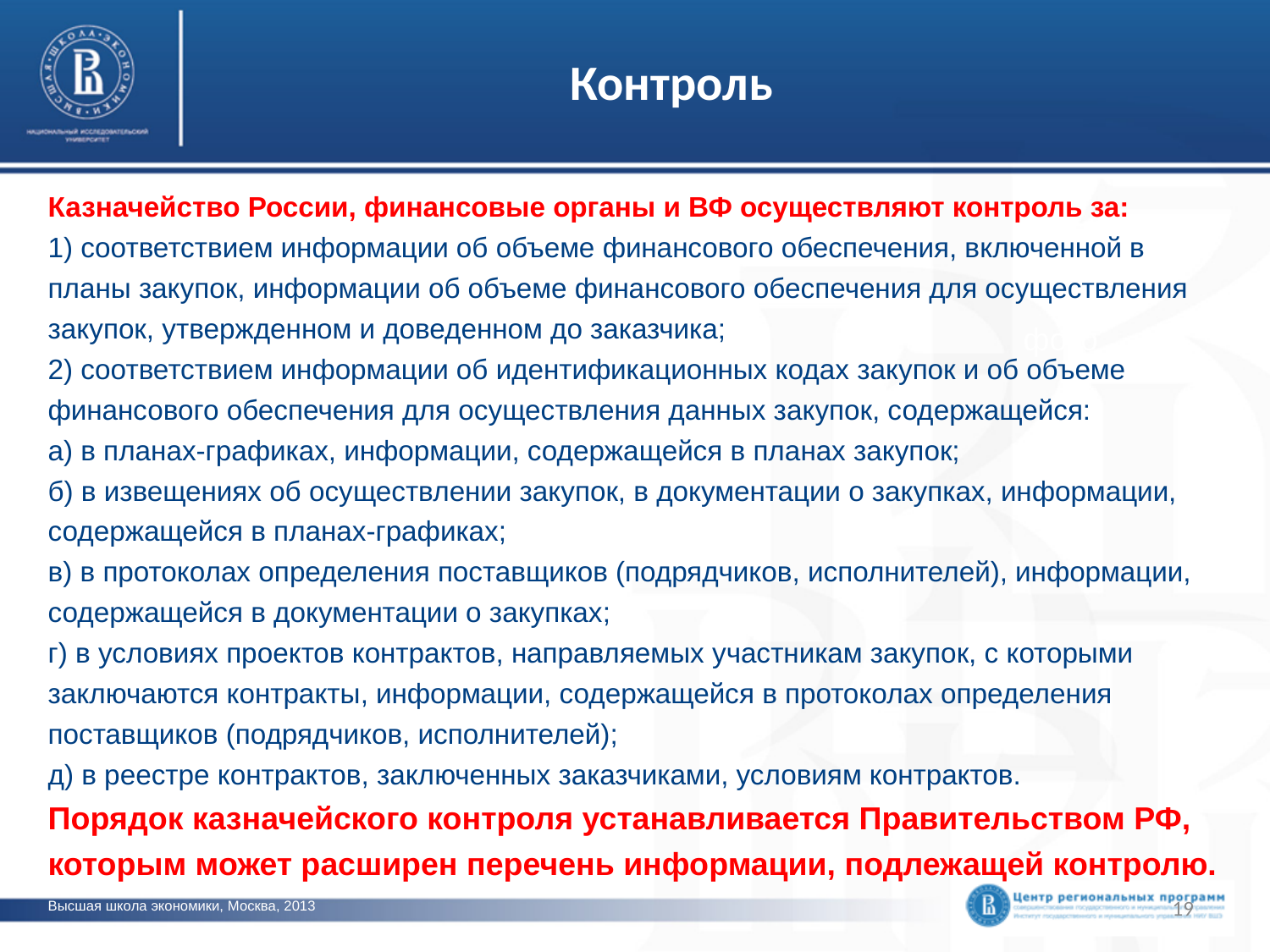

# Контроль

Казначейство России, финансовые органы и ВФ осуществляют контроль за:
1) соответствием информации об объеме финансового обеспечения, включенной в планы закупок, информации об объеме финансового обеспечения для осуществления закупок, утвержденном и доведенном до заказчика;
2) соответствием информации об идентификационных кодах закупок и об объеме финансового обеспечения для осуществления данных закупок, содержащейся:
а) в планах-графиках, информации, содержащейся в планах закупок;
б) в извещениях об осуществлении закупок, в документации о закупках, информации, содержащейся в планах-графиках;
в) в протоколах определения поставщиков (подрядчиков, исполнителей), информации, содержащейся в документации о закупках;
г) в условиях проектов контрактов, направляемых участникам закупок, с которыми заключаются контракты, информации, содержащейся в протоколах определения поставщиков (подрядчиков, исполнителей);
д) в реестре контрактов, заключенных заказчиками, условиям контрактов.
Порядок казначейского контроля устанавливается Правительством РФ, которым может расширен перечень информации, подлежащей контролю.

фото
19
Высшая школа экономики, Москва, 2013